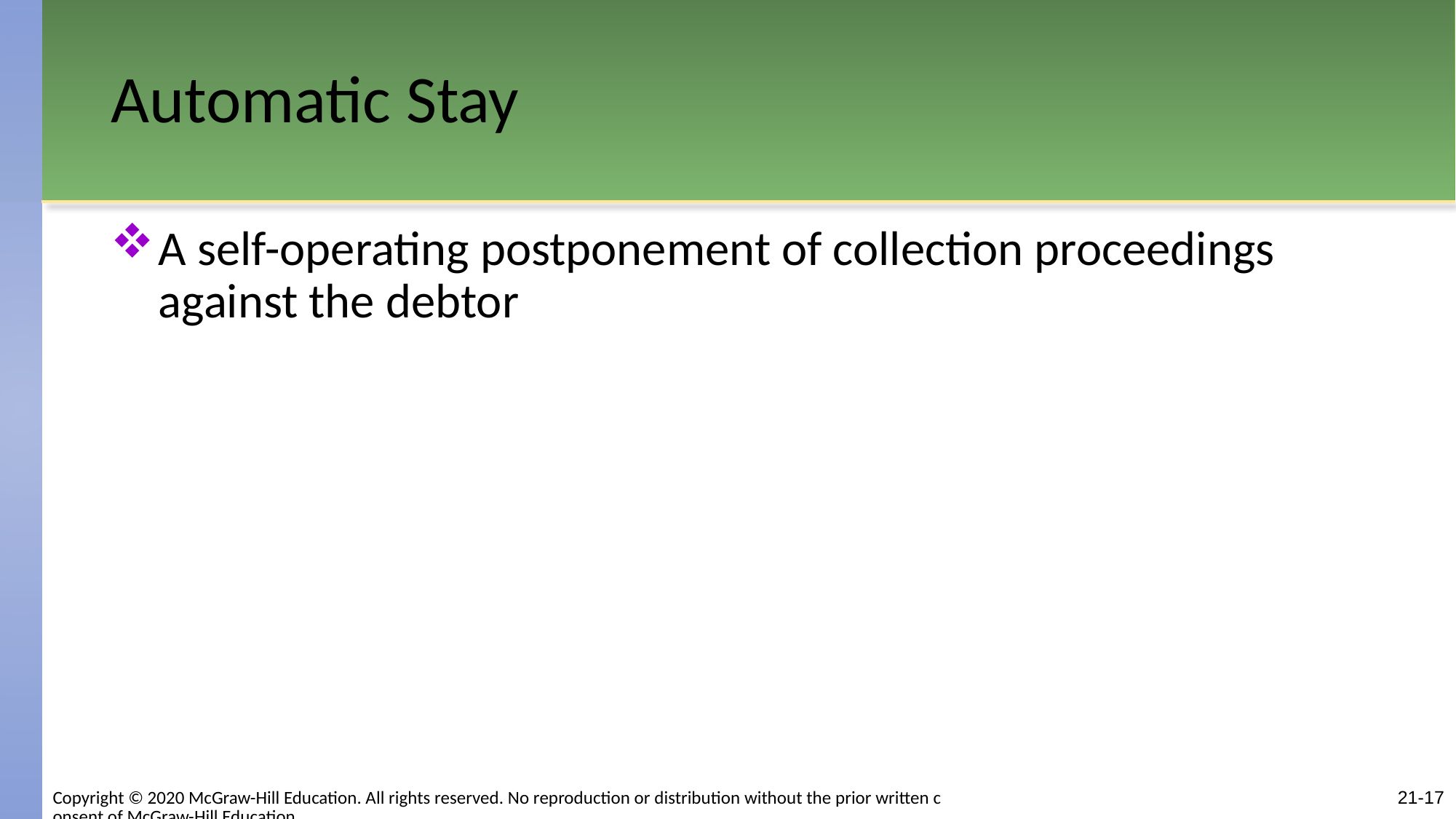

# Automatic Stay
A self-operating postponement of collection proceedings against the debtor

Copyright © 2020 McGraw-Hill Education. All rights reserved. No reproduction or distribution without the prior written consent of McGraw-Hill Education.
21-17